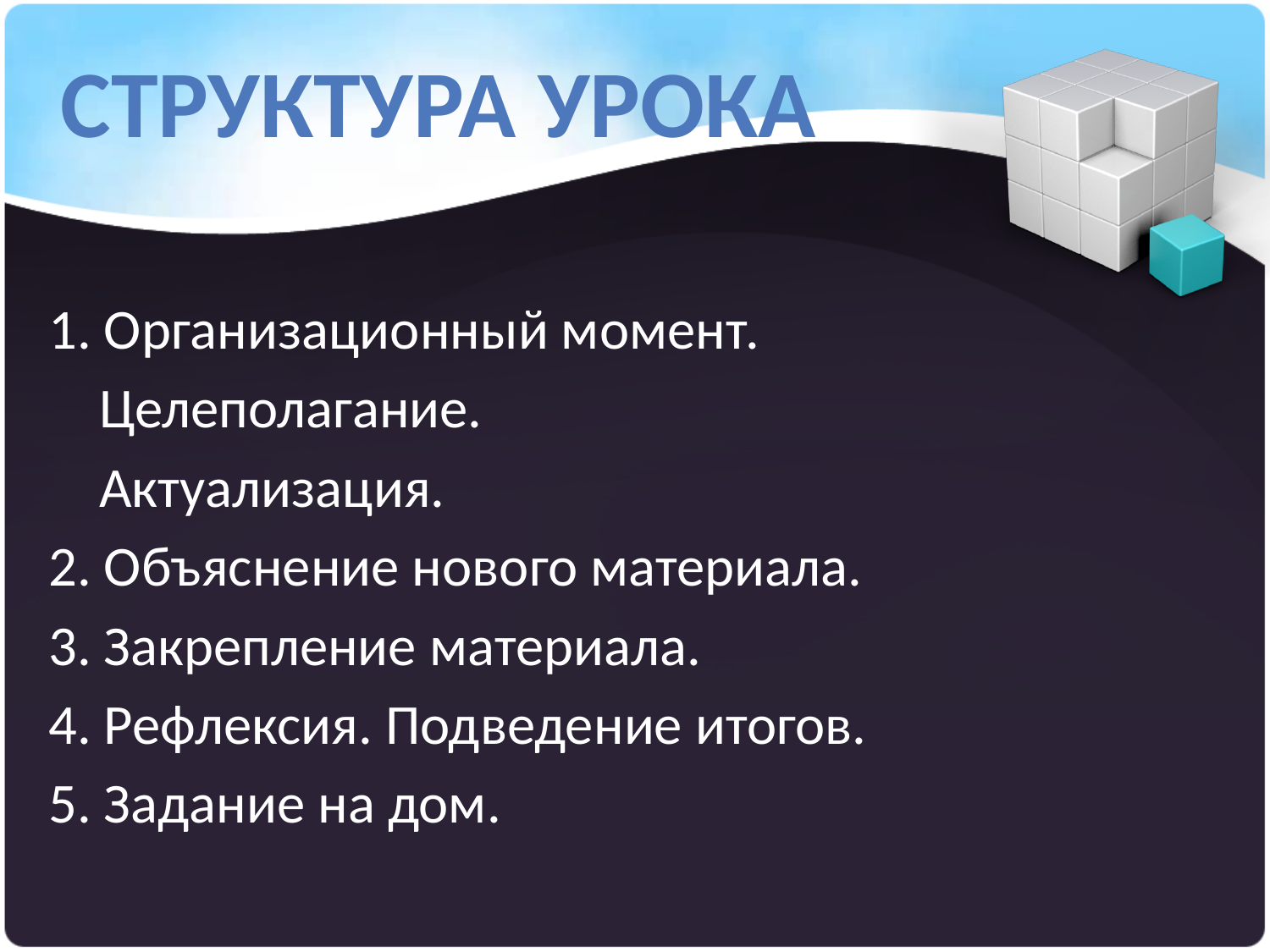

Структура урока
1. Организационный момент.
    Целеполагание.
    Актуализация.
2. Объяснение нового материала.
3. Закрепление материала.
4. Рефлексия. Подведение итогов.
5. Задание на дом.